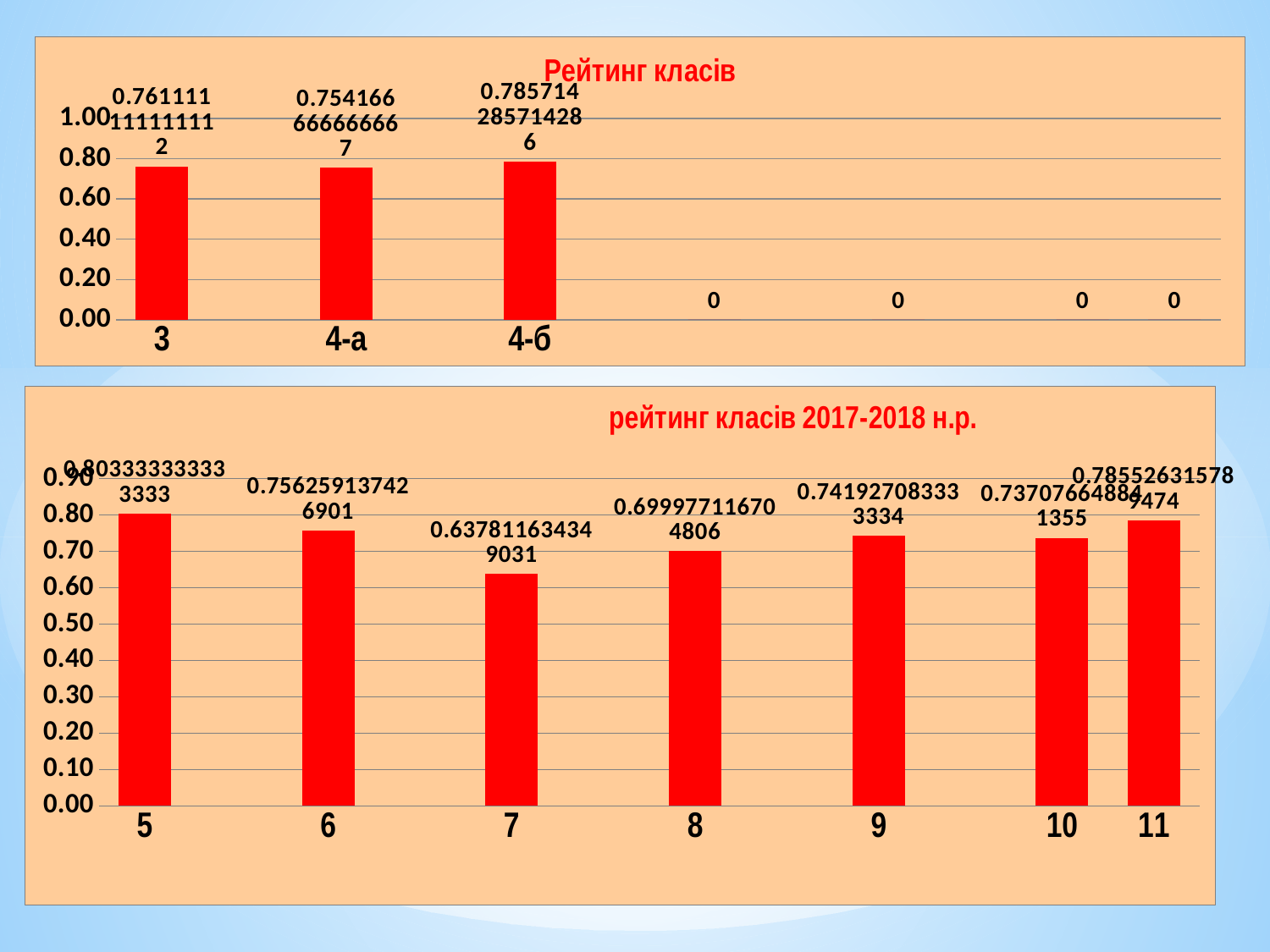

### Chart: Рейтинг класів

| Category |  |
|---|---|
| 3 | 0.7611111111111116 |
|  | None |
| 4-а | 0.7541666666666668 |
|  | None |
| 4-б | 0.7857142857142856 |

### Chart:  рейтинг класів 2017-2018 н.р.

| Category |  |
|---|---|
| 5 | 0.8033333333333333 |
|  | None |
| 6 | 0.7562591374269007 |
|  | None |
| 7 | 0.6378116343490314 |
|  | None |
| 8 | 0.6999771167048062 |
|  | None |
| 9 | 0.741927083333334 |
|  | None |
| 10 | 0.7370766488413545 |
| 11 | 0.7855263157894735 |